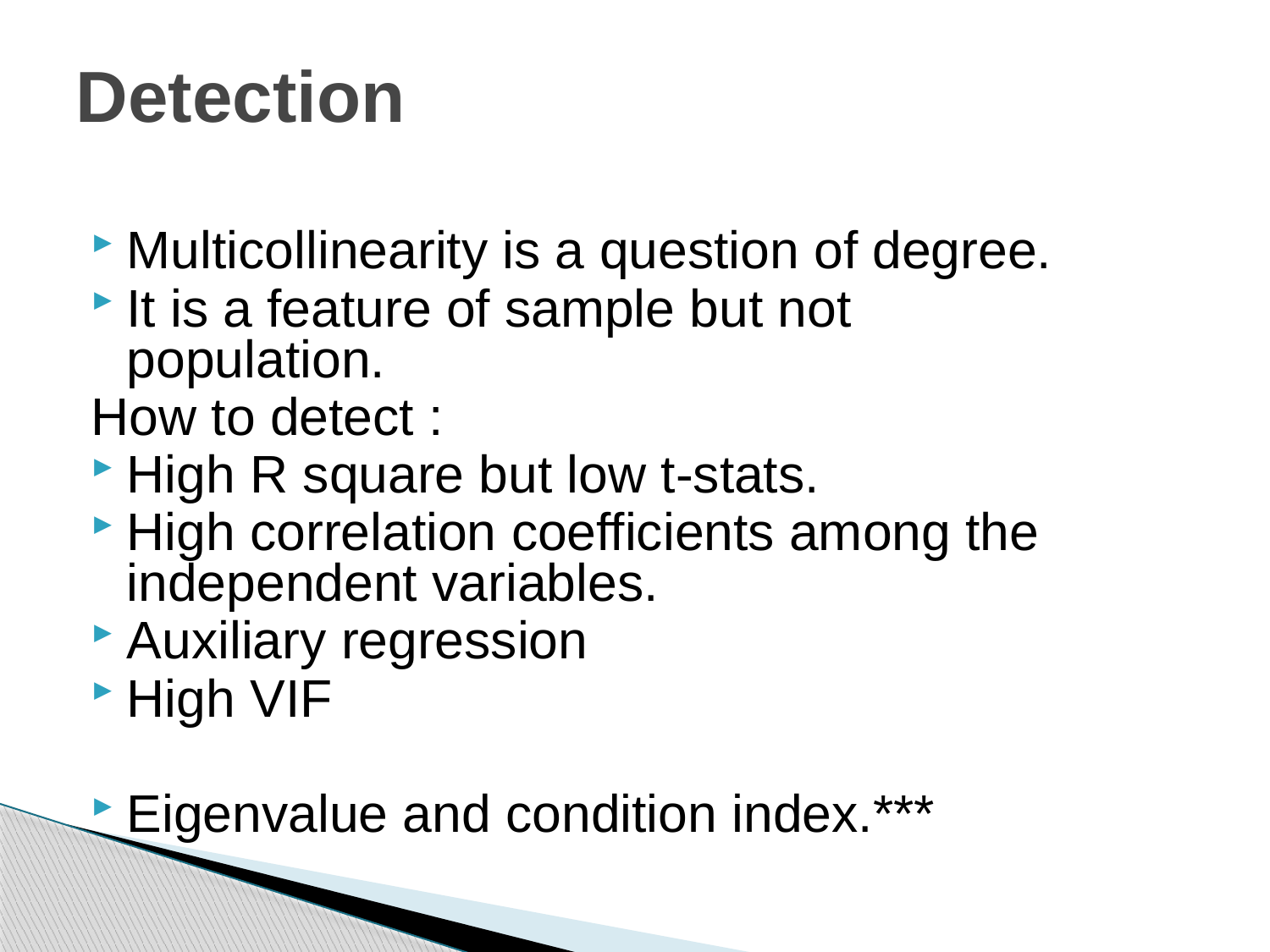

# Detection
Multicollinearity is a question of degree.
It is a feature of sample but not population.
How to detect :
High R square but low t-stats.
High correlation coefficients among the independent variables.
Auxiliary regression
High VIF

Eigenvalue and condition index.***